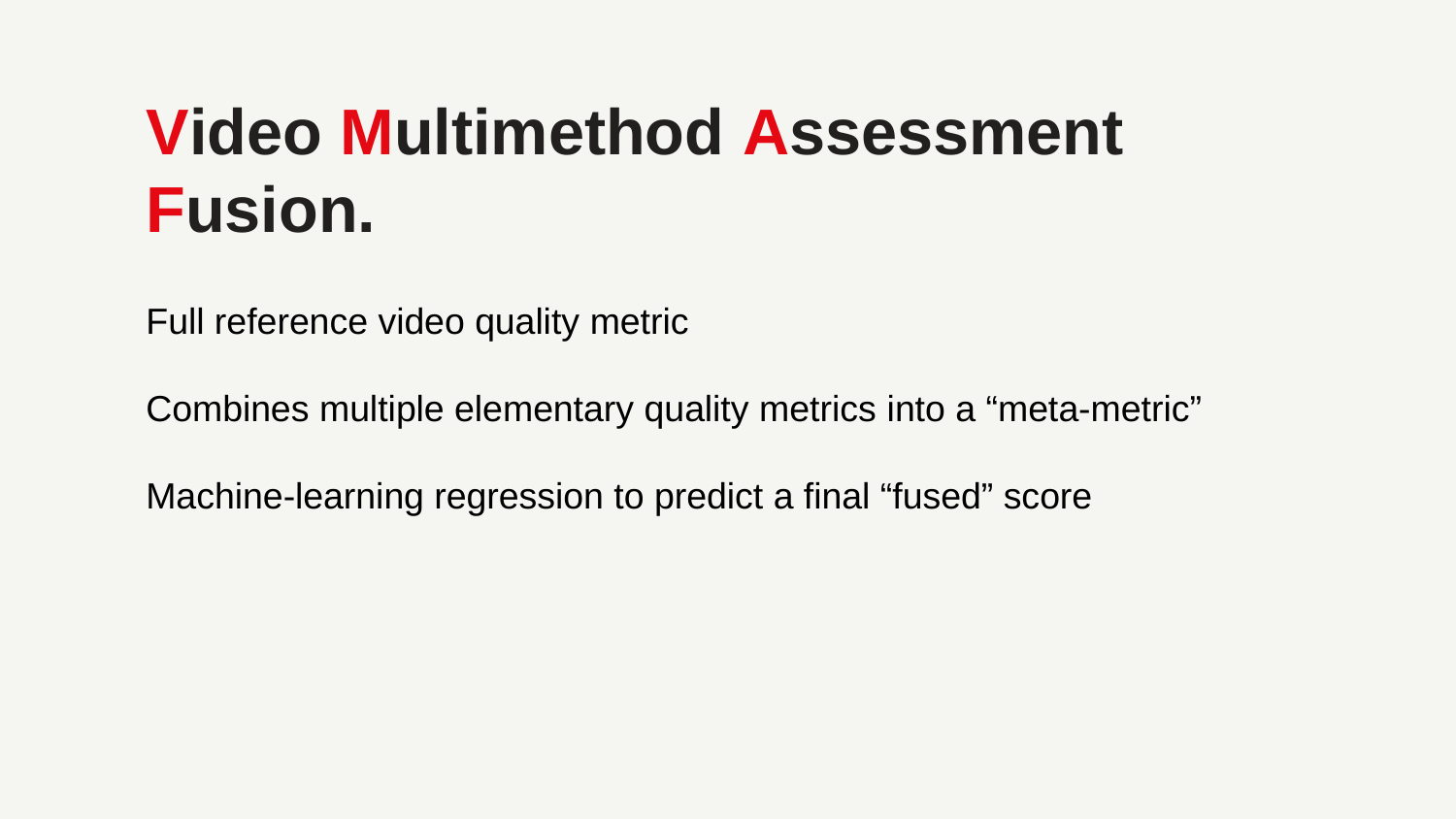

Video Multimethod Assessment Fusion.
Full reference video quality metric

Combines multiple elementary quality metrics into a “meta-metric”

Machine-learning regression to predict a final “fused” score